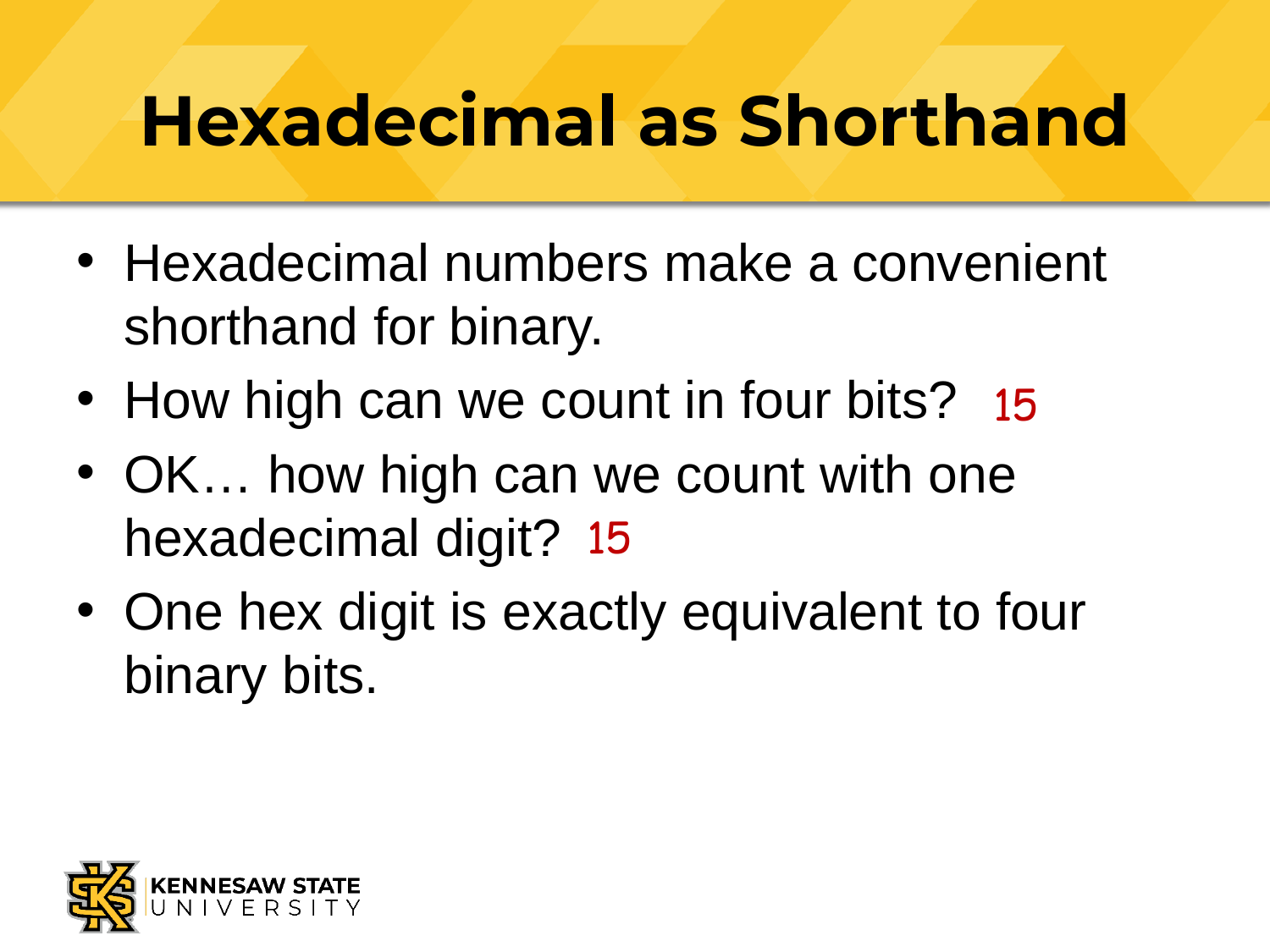

# Hexadecimal as Shorthand
Hexadecimal numbers make a convenient shorthand for binary.
How high can we count in four bits?
OK… how high can we count with one hexadecimal digit?
One hex digit is exactly equivalent to four binary bits.
15
15